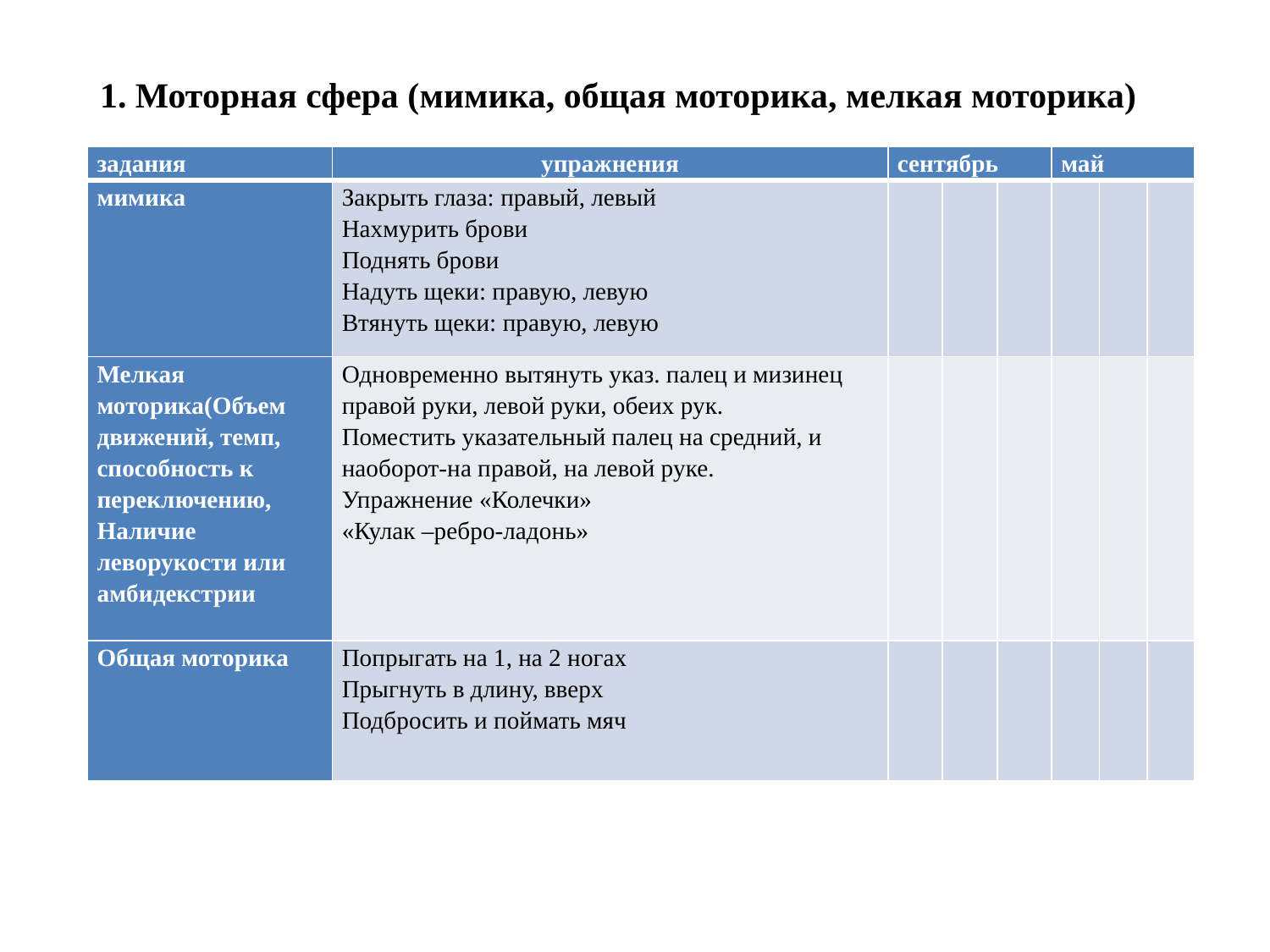

1. Моторная сфера (мимика, общая моторика, мелкая моторика)
| задания | упражнения | сентябрь |  |  | май |  |  |
| --- | --- | --- | --- | --- | --- | --- | --- |
| мимика | Закрыть глаза: правый, левый Нахмурить брови Поднять брови Надуть щеки: правую, левую Втянуть щеки: правую, левую |  |  |  |  |  |  |
| Мелкая моторика(Объем движений, темп, способность к переключению, Наличие леворукости или амбидекстрии | Одновременно вытянуть указ. палец и мизинец правой руки, левой руки, обеих рук. Поместить указательный палец на средний, и наоборот-на правой, на левой руке. Упражнение «Колечки» «Кулак –ребро-ладонь» |  |  |  |  |  |  |
| Общая моторика | Попрыгать на 1, на 2 ногах Прыгнуть в длину, вверх Подбросить и поймать мяч |  |  |  |  |  |  |